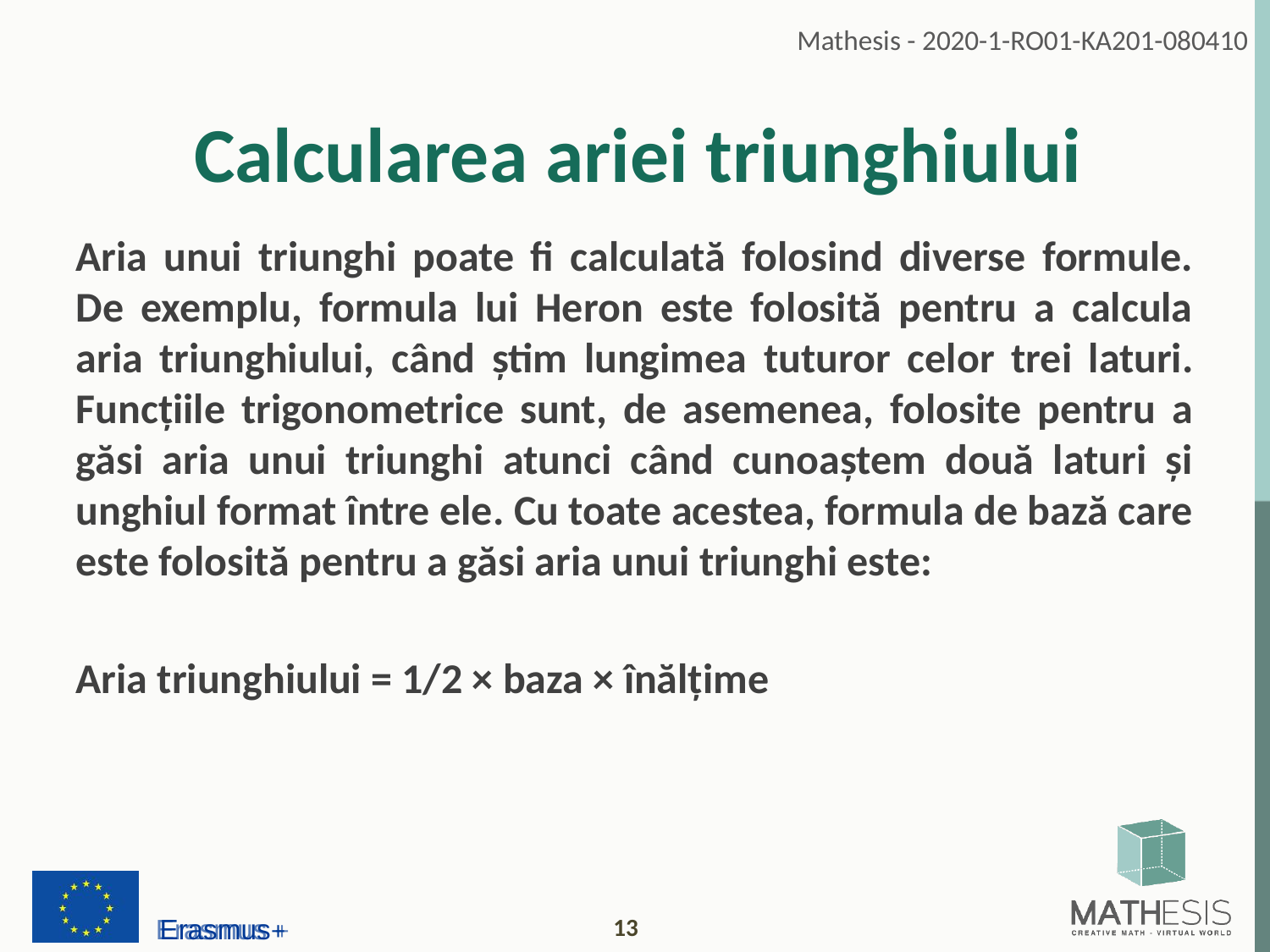

# Calcularea ariei triunghiului
Aria unui triunghi poate fi calculată folosind diverse formule. De exemplu, formula lui Heron este folosită pentru a calcula aria triunghiului, când știm lungimea tuturor celor trei laturi. Funcțiile trigonometrice sunt, de asemenea, folosite pentru a găsi aria unui triunghi atunci când cunoaștem două laturi și unghiul format între ele. Cu toate acestea, formula de bază care este folosită pentru a găsi aria unui triunghi este:

Aria triunghiului = 1/2 × baza × înălțime